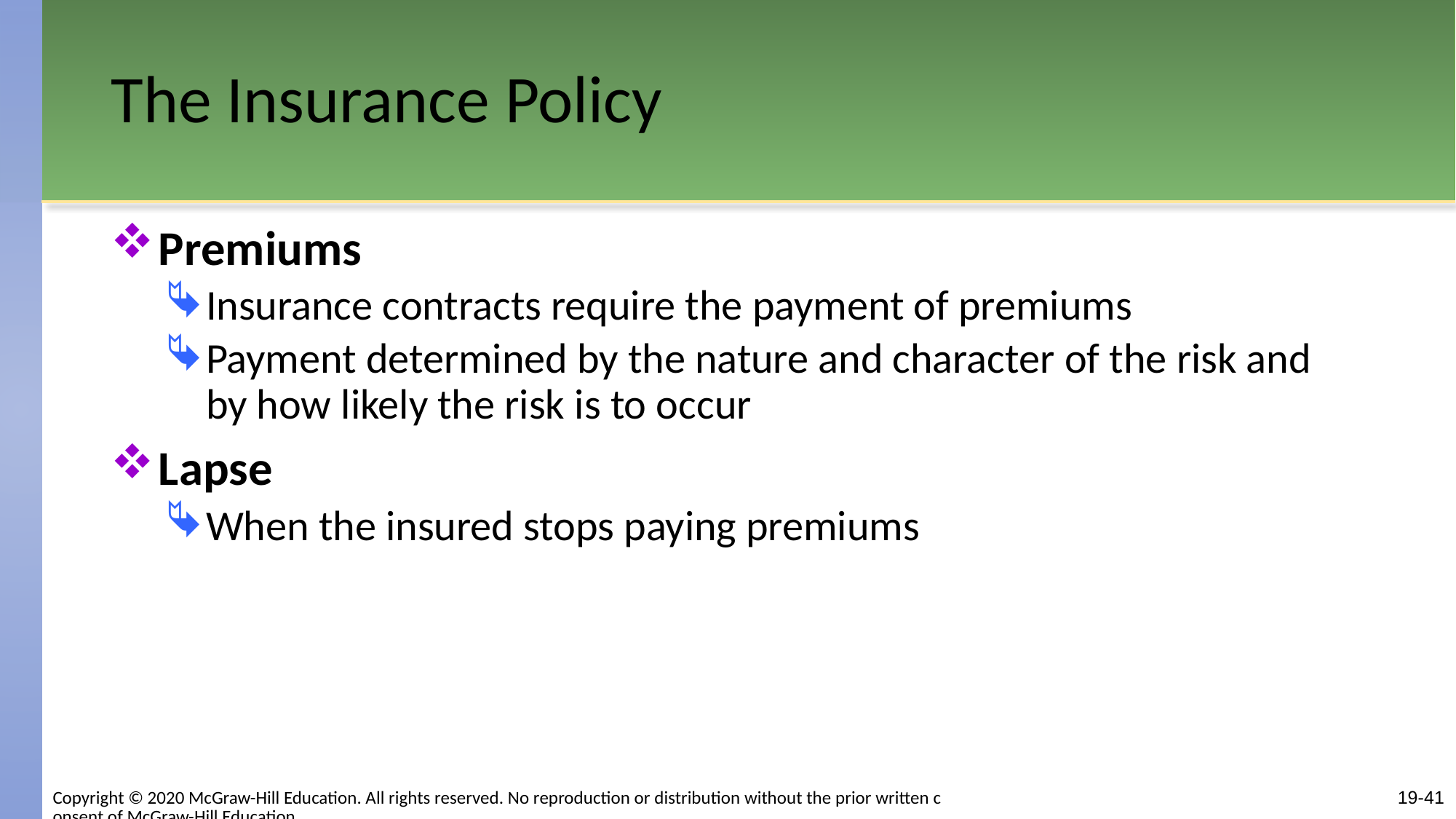

# The Insurance Policy
Premiums
Insurance contracts require the payment of premiums
Payment determined by the nature and character of the risk and by how likely the risk is to occur
Lapse
When the insured stops paying premiums
Copyright © 2020 McGraw-Hill Education. All rights reserved. No reproduction or distribution without the prior written consent of McGraw-Hill Education.
19-41